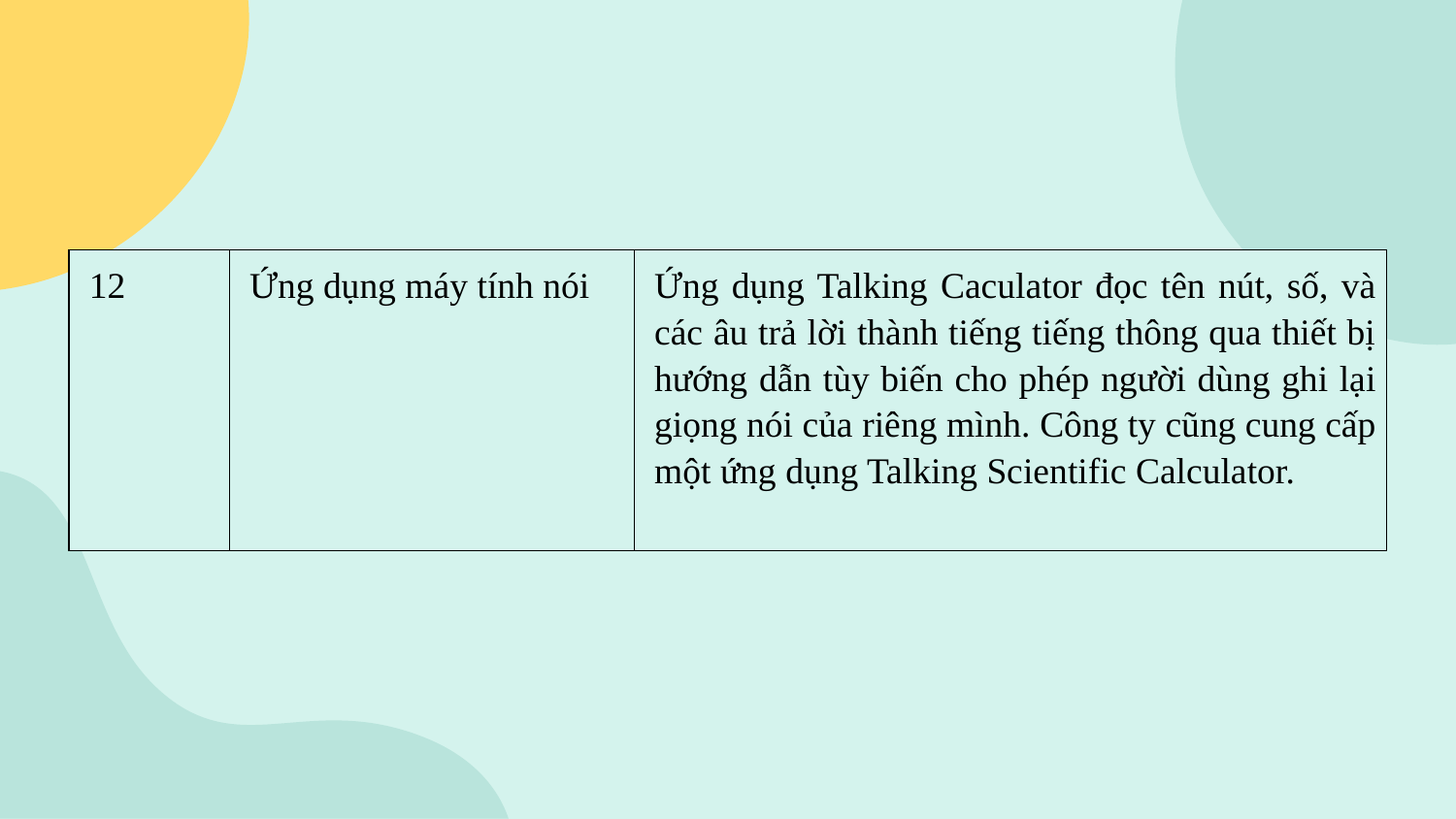

| 12 | Ứng dụng máy tính nói | Ứng dụng Talking Caculator đọc tên nút, số, và các âu trả lời thành tiếng tiếng thông qua thiết bị hướng dẫn tùy biến cho phép người dùng ghi lại giọng nói của riêng mình. Công ty cũng cung cấp một ứng dụng Talking Scientific Calculator. |
| --- | --- | --- |